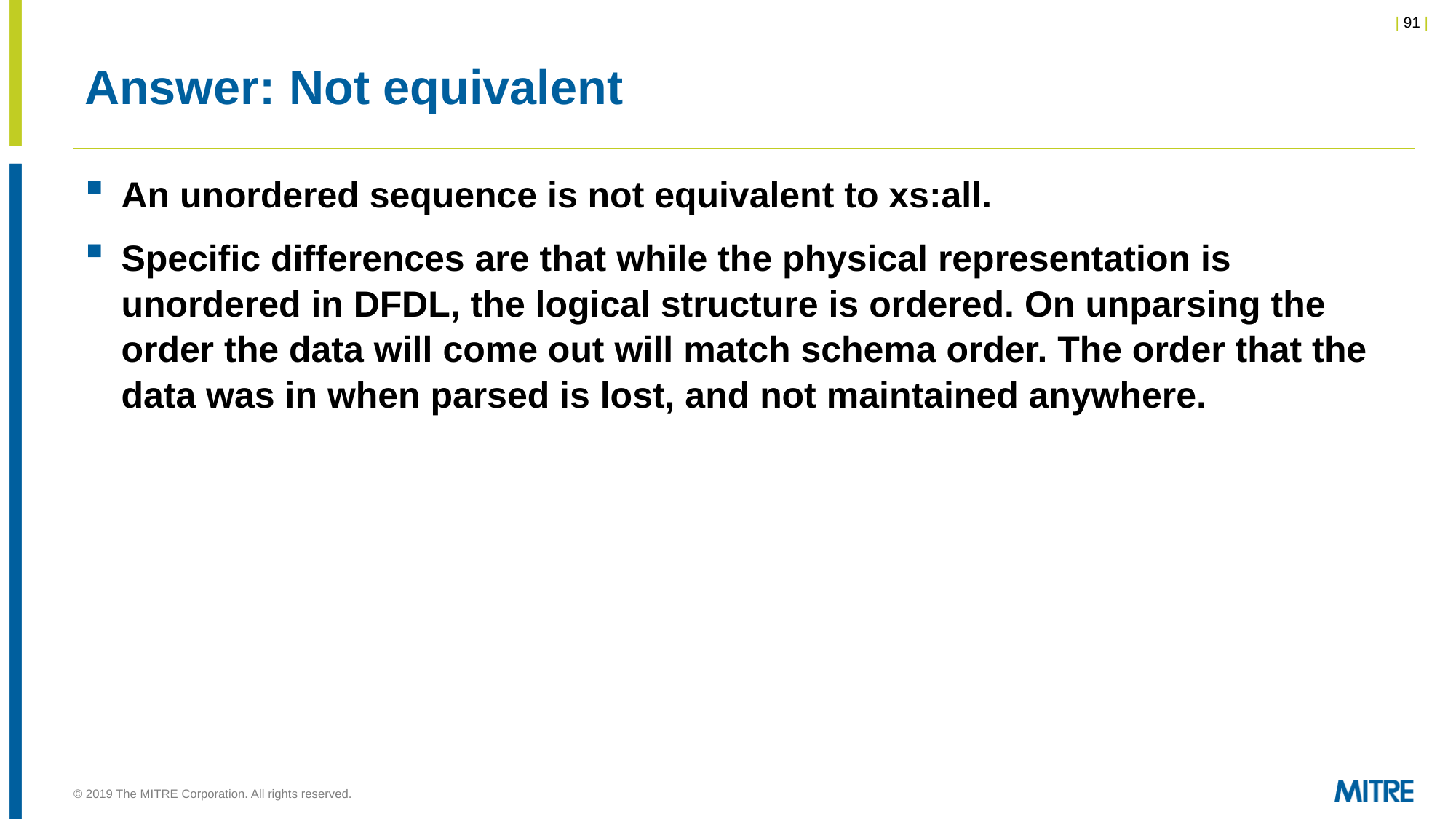

# Answer: Not equivalent
An unordered sequence is not equivalent to xs:all.
Specific differences are that while the physical representation is unordered in DFDL, the logical structure is ordered. On unparsing the order the data will come out will match schema order. The order that the data was in when parsed is lost, and not maintained anywhere.

© 2019 The MITRE Corporation. All rights reserved.